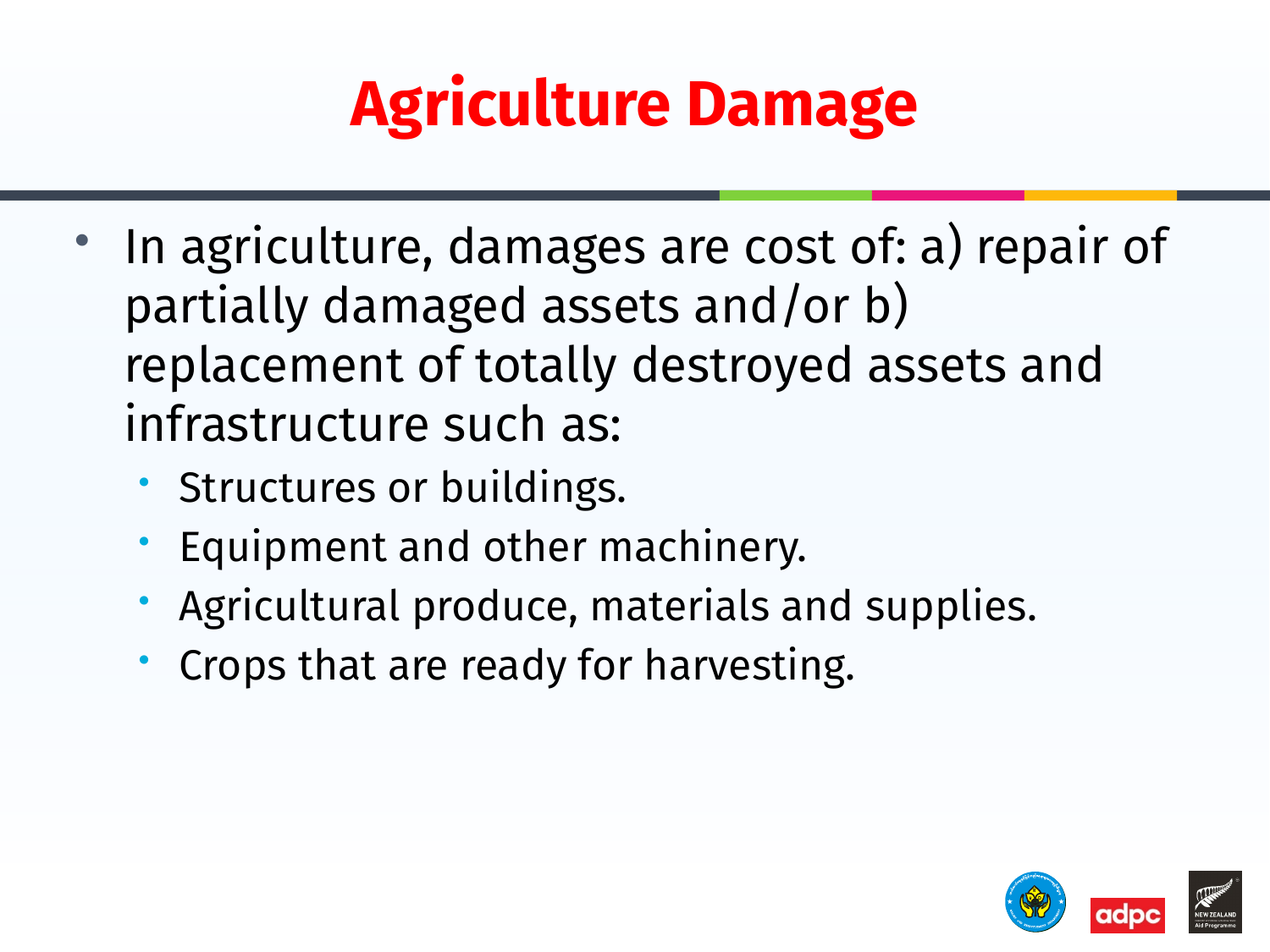

# Agriculture Damage
In agriculture, damages are cost of: a) repair of partially damaged assets and/or b) replacement of totally destroyed assets and infrastructure such as:
Structures or buildings.
Equipment and other machinery.
Agricultural produce, materials and supplies.
Crops that are ready for harvesting.